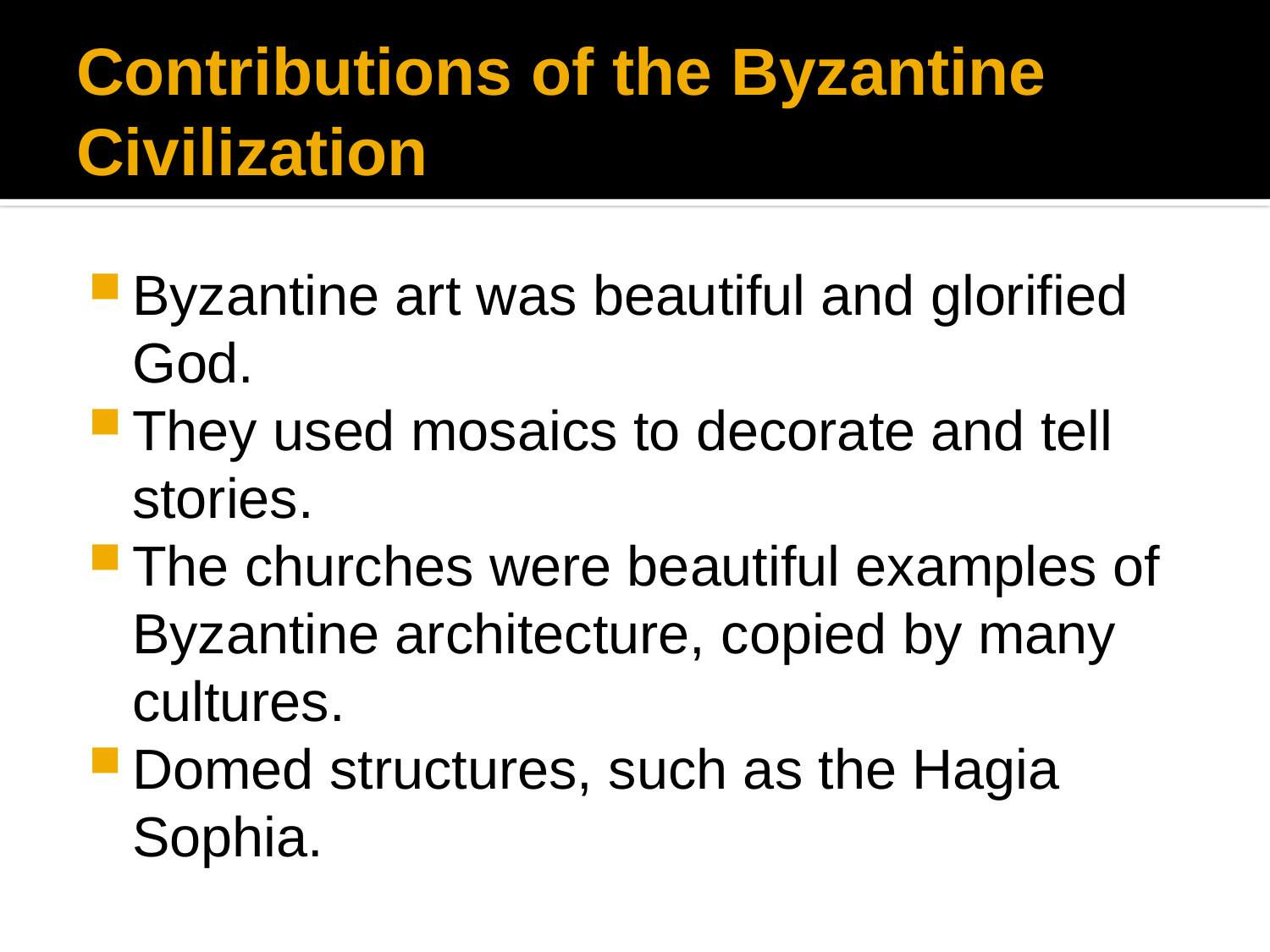

# Contributions of the Byzantine Civilization
Byzantine art was beautiful and glorified God.
They used mosaics to decorate and tell stories.
The churches were beautiful examples of Byzantine architecture, copied by many cultures.
Domed structures, such as the Hagia Sophia.